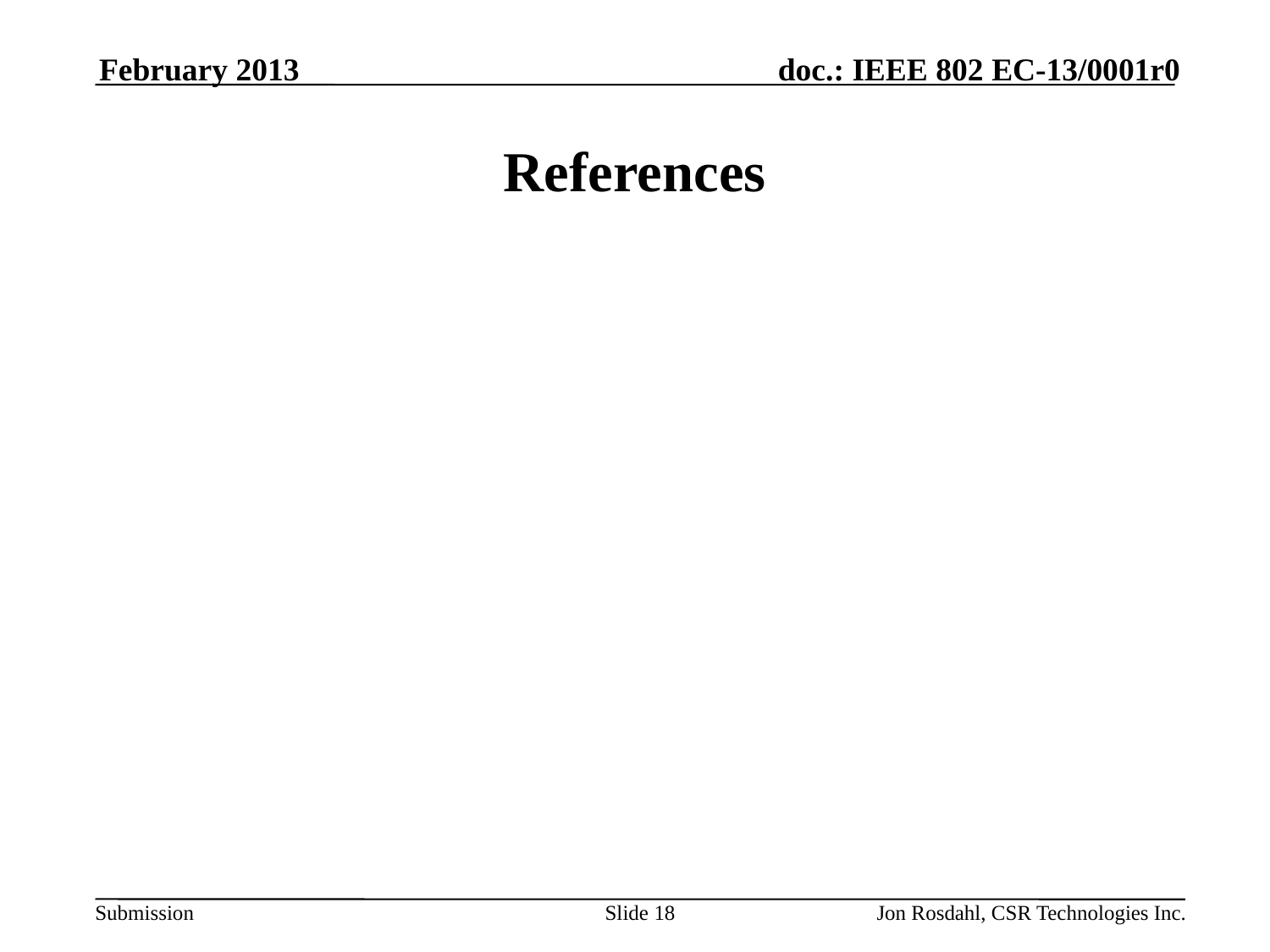

February 2013
# References

Slide 18
Jon Rosdahl, CSR Technologies Inc.